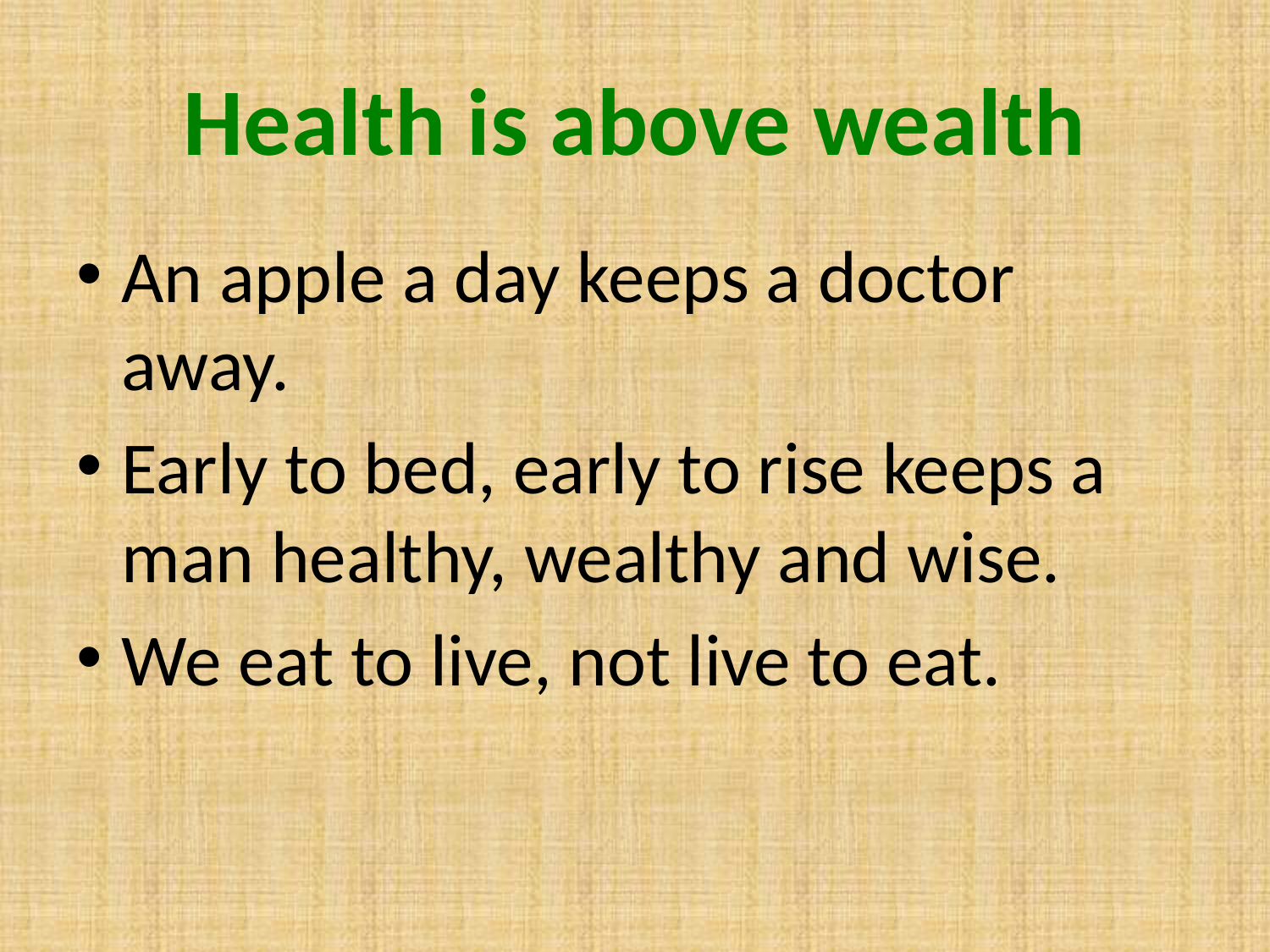

# Health is above wealth
An apple a day keeps a doctor away.
Early to bed, early to rise keeps a man healthy, wealthy and wise.
We eat to live, not live to eat.